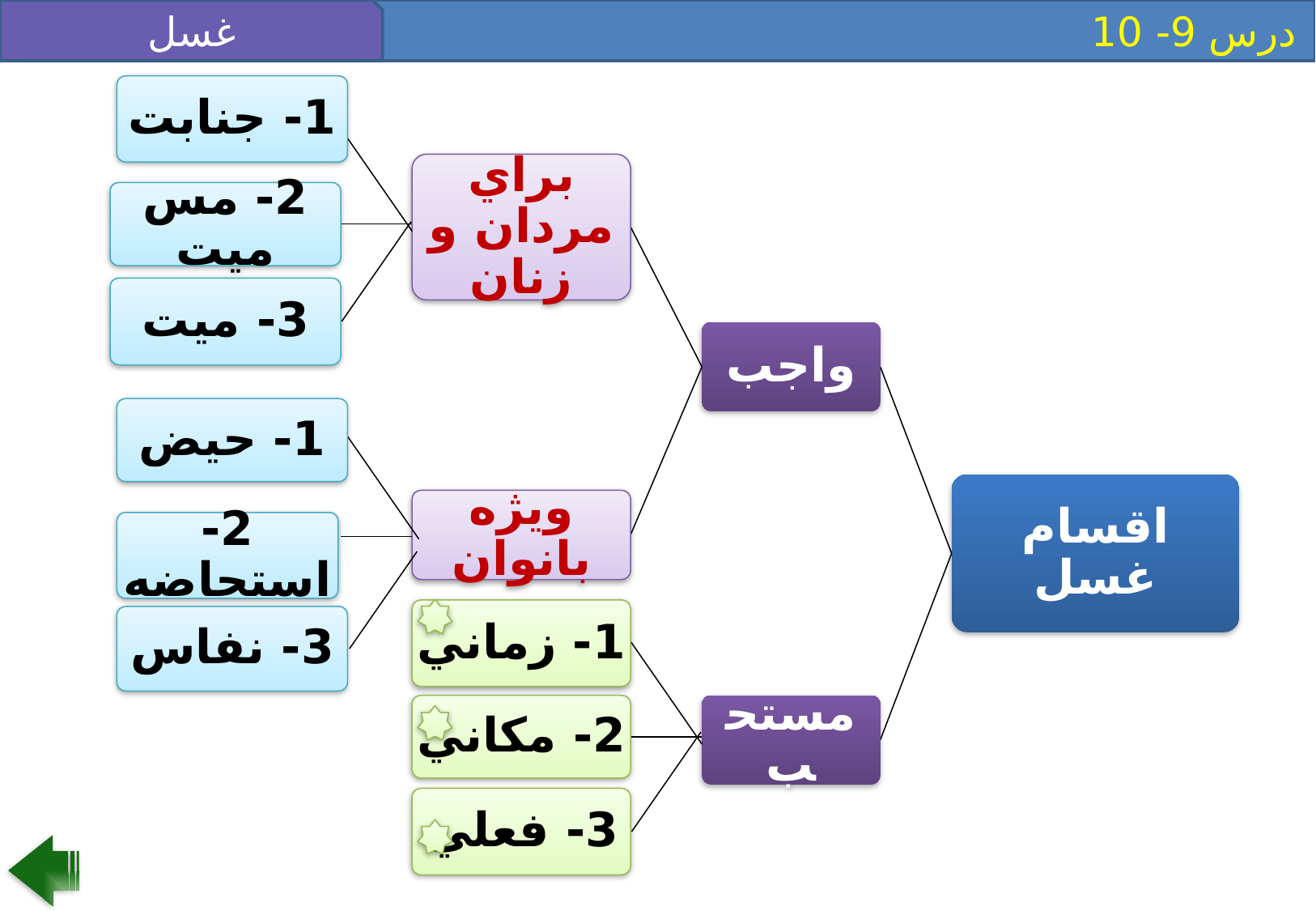

غسل
 درس 9- 10
1- جنابت

براي مردان و زنان

2- مس ميت

3- ميت
واجب

ويژه بانوان
1- حيض

اقسام غسل
2- استحاضه

3- نفاس

مستحب

1- زماني

2- مکاني

3- فعلي